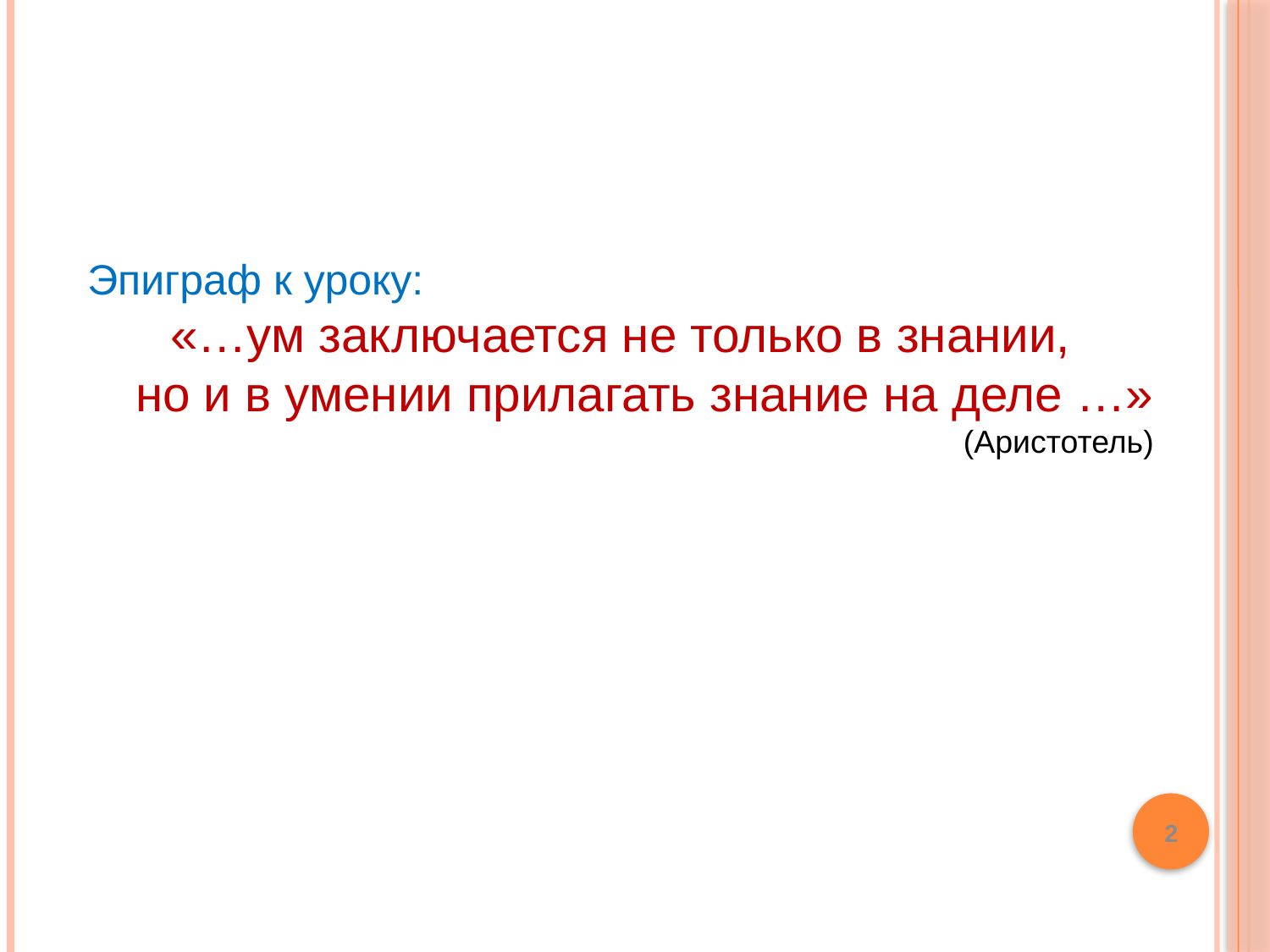

Эпиграф к уроку:
 «…ум заключается не только в знании,
но и в умении прилагать знание на деле …» (Аристотель)
2